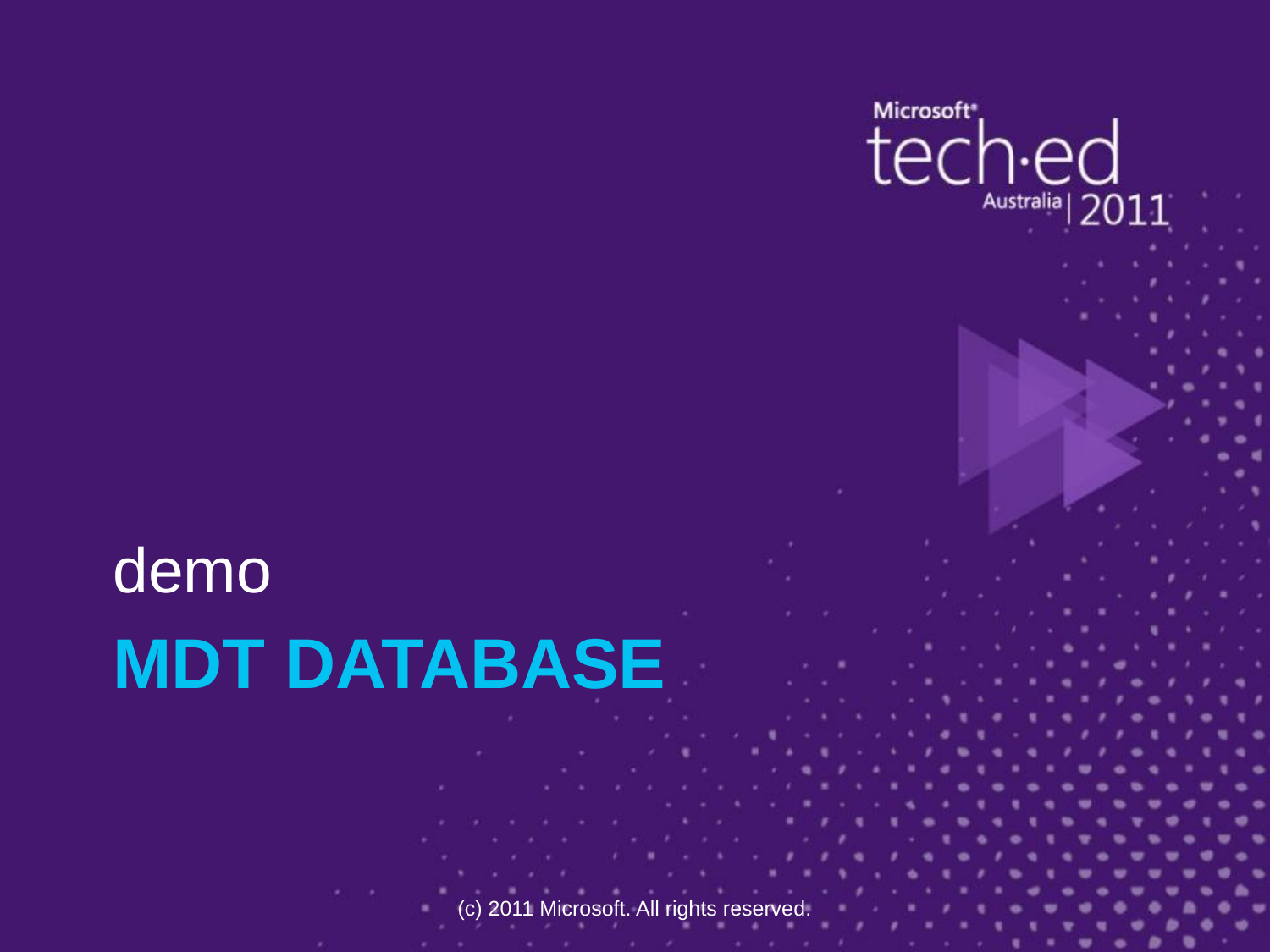

demo
# MDT Database
(c) 2011 Microsoft. All rights reserved.